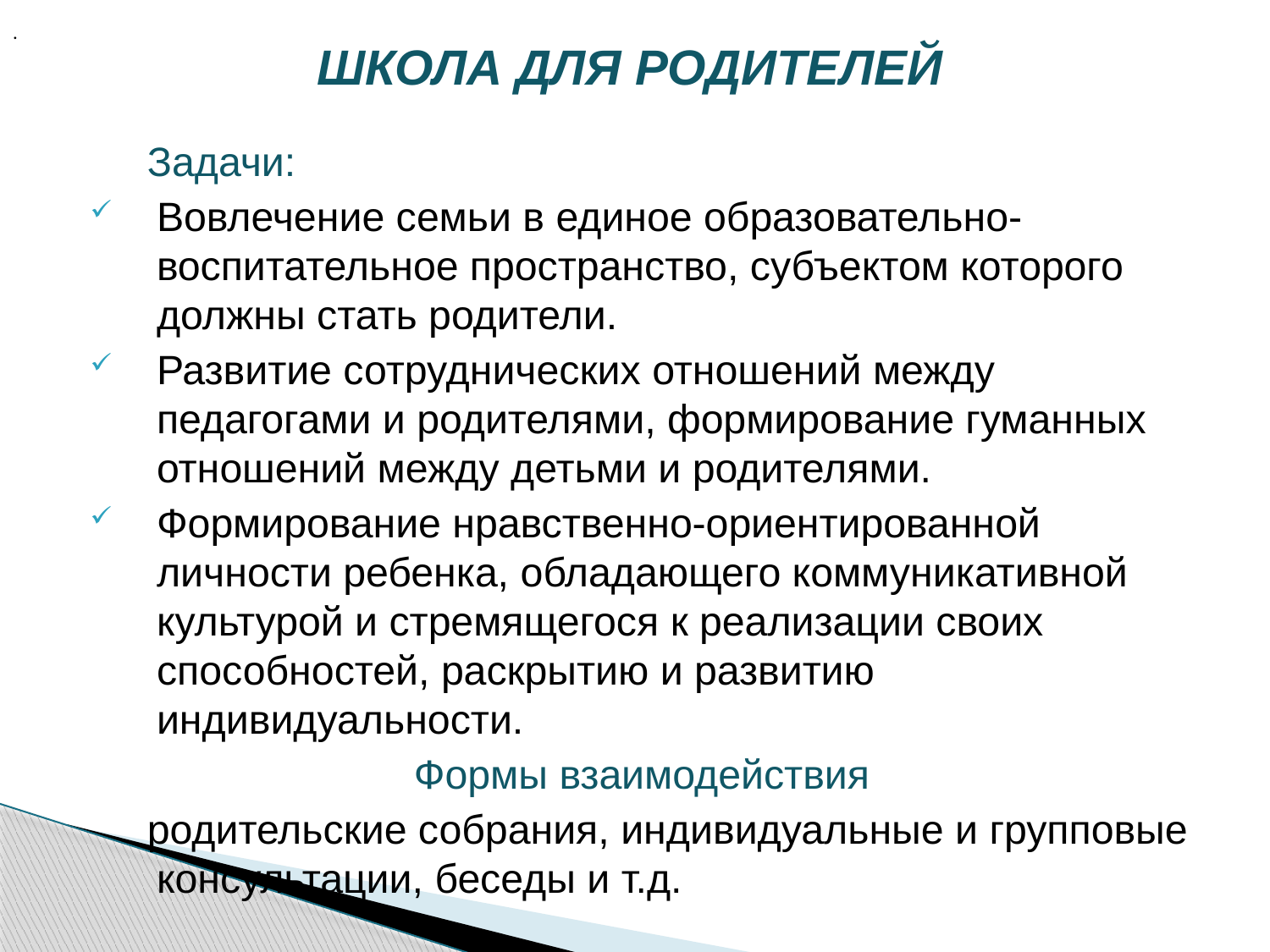

.
ШКОЛА ДЛЯ РОДИТЕЛЕЙ

     Задачи:
Вовлечение семьи в единое образовательно-воспитательное пространство, субъектом которого должны стать родители.
Развитие сотруднических отношений между педагогами и родителями, формирование гуманных отношений между детьми и родителями.
Формирование нравственно-ориентированной личности ребенка, обладающего коммуникативной культурой и стремящегося к реализации своих способностей, раскрытию и развитию индивидуальности.
Формы взаимодействия
     родительские собрания, индивидуальные и групповые консультации, беседы и т.д.